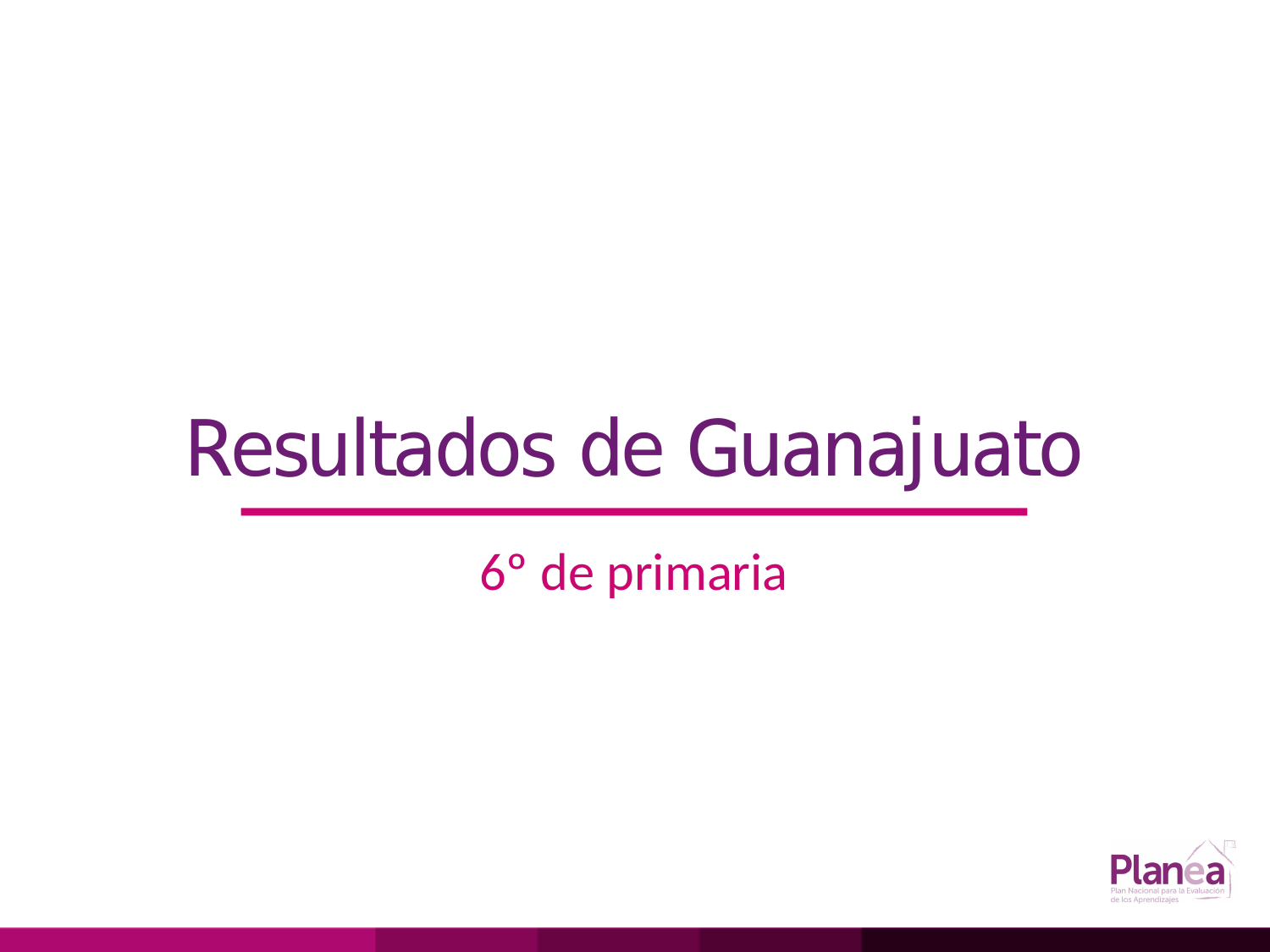

# Resultados de Guanajuato

6º de primaria